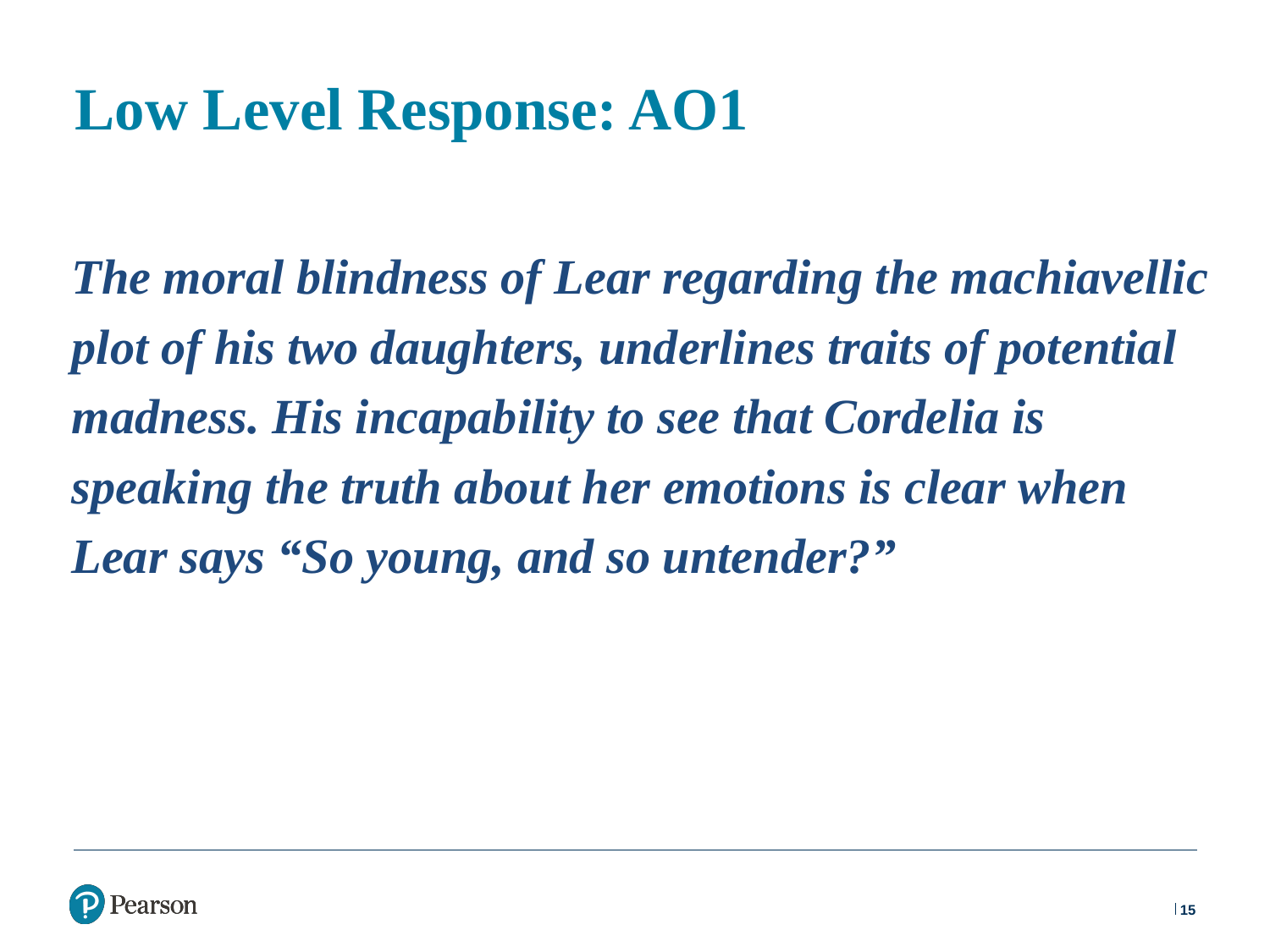

# Low Level Response: AO1

The moral blindness of Lear regarding the machiavellic plot of his two daughters, underlines traits of potential madness. His incapability to see that Cordelia is speaking the truth about her emotions is clear when Lear says “So young, and so untender?”

15